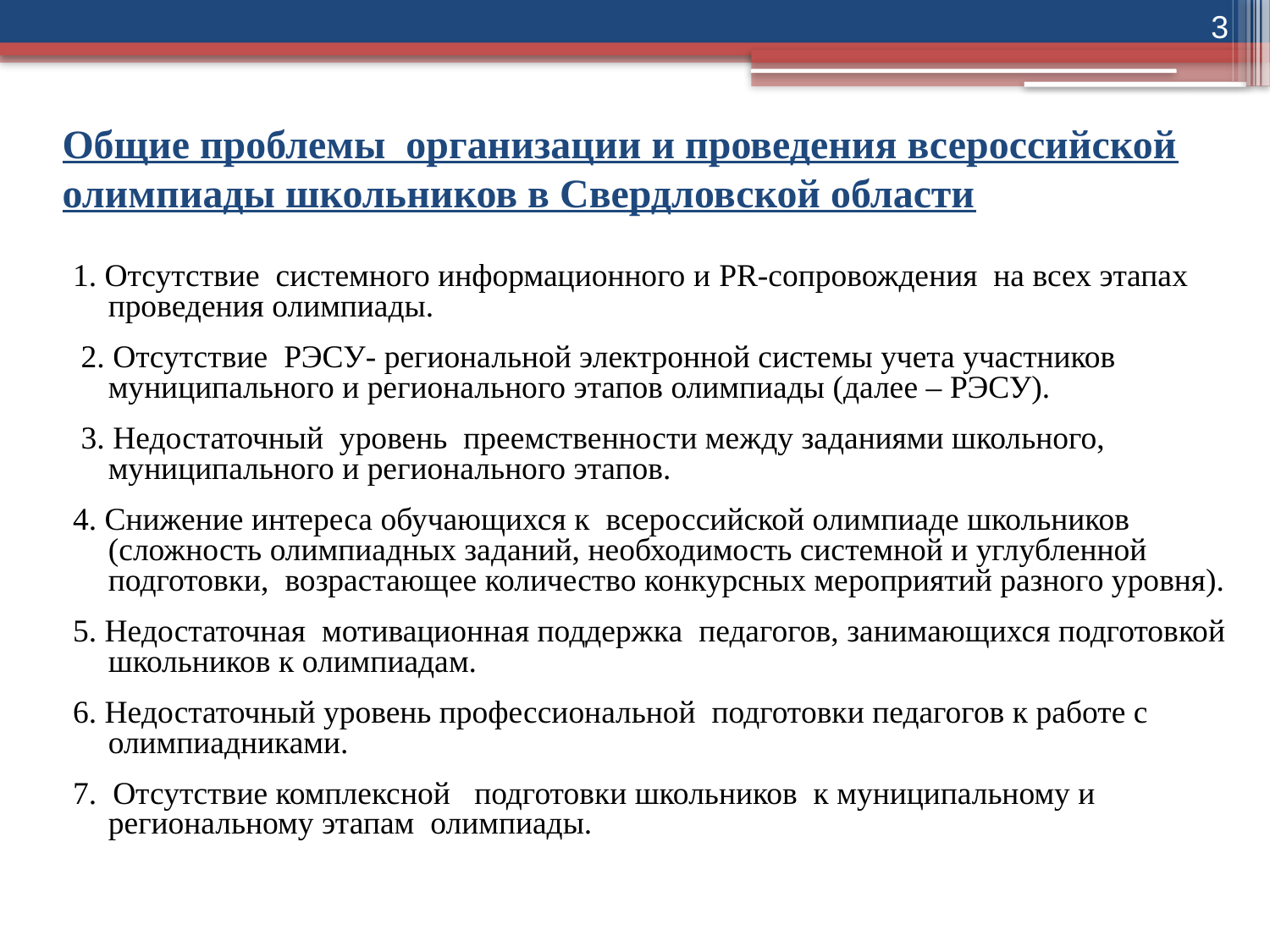

3
# Общие проблемы  организации и проведения всероссийской олимпиады школьников в Свердловской области
1. Отсутствие  системного информационного и PR-сопровождения  на всех этапах проведения олимпиады.

 2. Отсутствие  РЭСУ- региональной электронной системы учета участников муниципального и регионального этапов олимпиады (далее – РЭСУ).

 3. Недостаточный  уровень  преемственности между заданиями школьного, муниципального и регионального этапов.

4. Снижение интереса обучающихся к  всероссийской олимпиаде школьников  (сложность олимпиадных заданий, необходимость системной и углубленной  подготовки,  возрастающее количество конкурсных мероприятий разного уровня).

5. Недостаточная  мотивационная поддержка  педагогов, занимающихся подготовкой школьников к олимпиадам.

6. Недостаточный уровень профессиональной  подготовки педагогов к работе с олимпиадниками.

7.  Отсутствие комплексной   подготовки школьников  к муниципальному и региональному этапам  олимпиады.